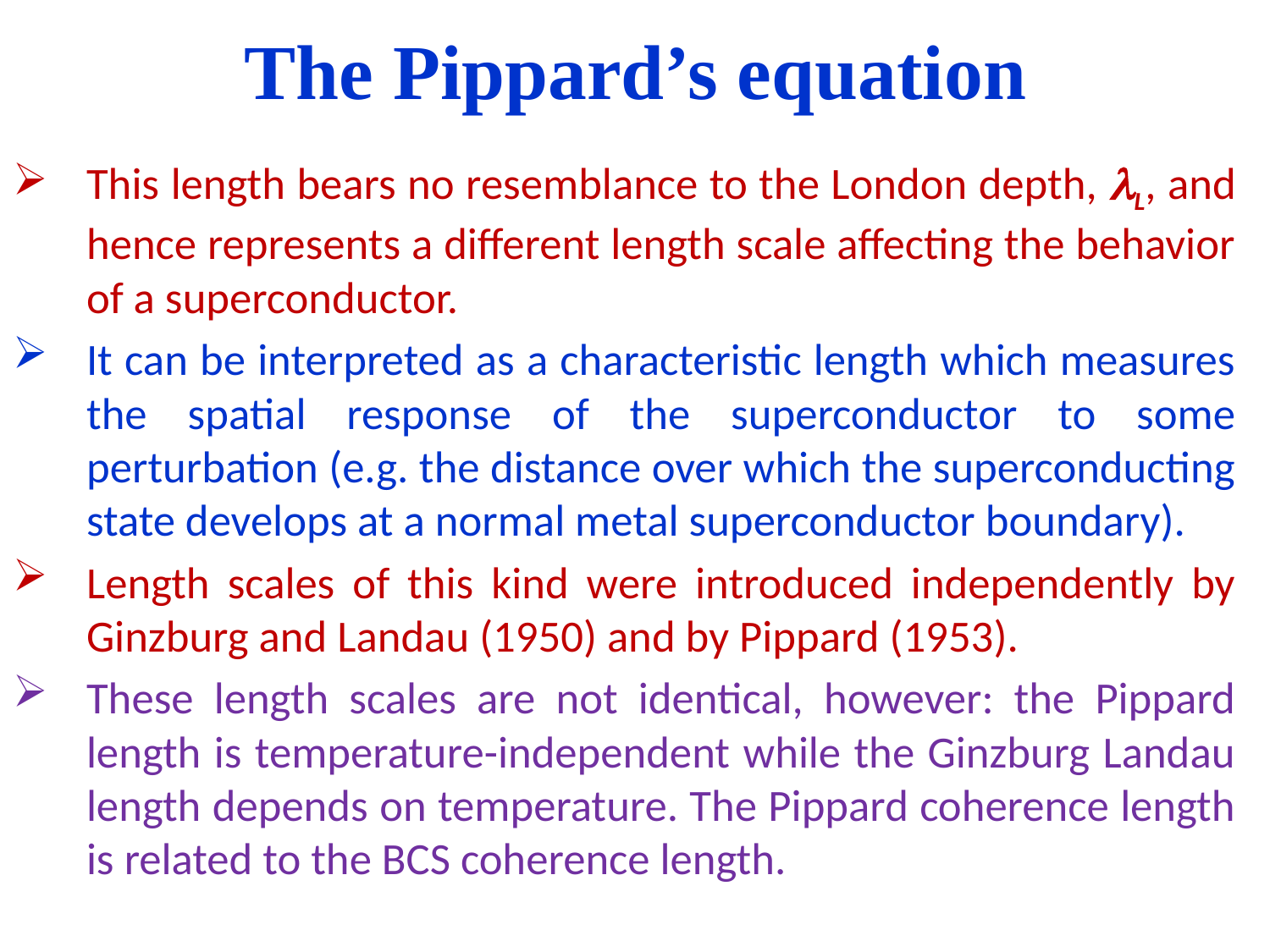

# The Pippard’s equation
This length bears no resemblance to the London depth, λL, and hence represents a different length scale affecting the behavior of a superconductor.
It can be interpreted as a characteristic length which measures the spatial response of the superconductor to some perturbation (e.g. the distance over which the superconducting state develops at a normal metal superconductor boundary).
Length scales of this kind were introduced independently by Ginzburg and Landau (1950) and by Pippard (1953).
These length scales are not identical, however: the Pippard length is temperature-independent while the Ginzburg Landau length depends on temperature. The Pippard coherence length is related to the BCS coherence length.